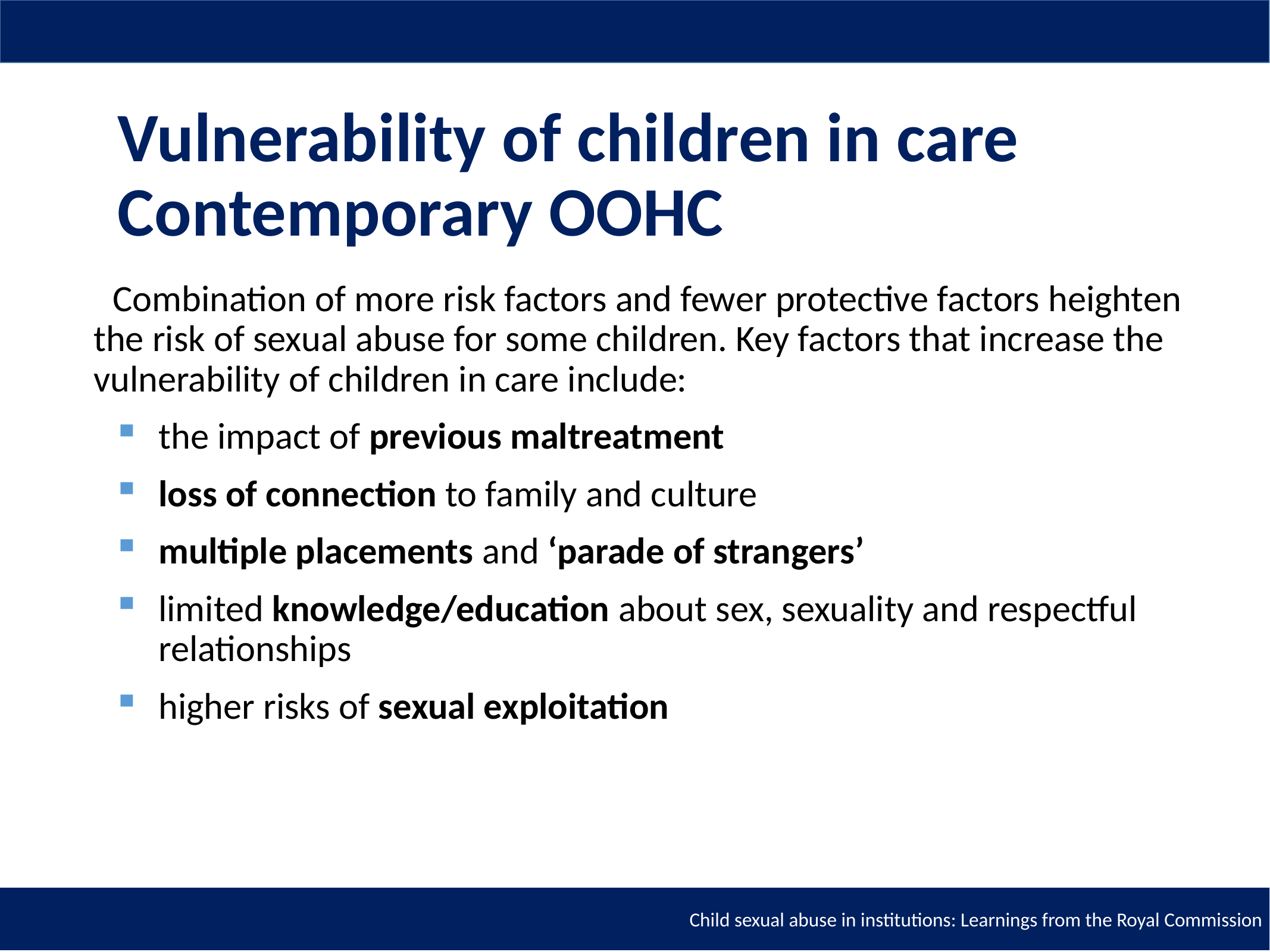

# Vulnerability of children in care
Contemporary OOHC
Combination of more risk factors and fewer protective factors heighten the risk of sexual abuse for some children. Key factors that increase the vulnerability of children in care include:
the impact of previous maltreatment
loss of connection to family and culture
multiple placements and ‘parade of strangers’
limited knowledge/education about sex, sexuality and respectful relationships
higher risks of sexual exploitation

Child sexual abuse in institutions: Learnings from the Royal Commission